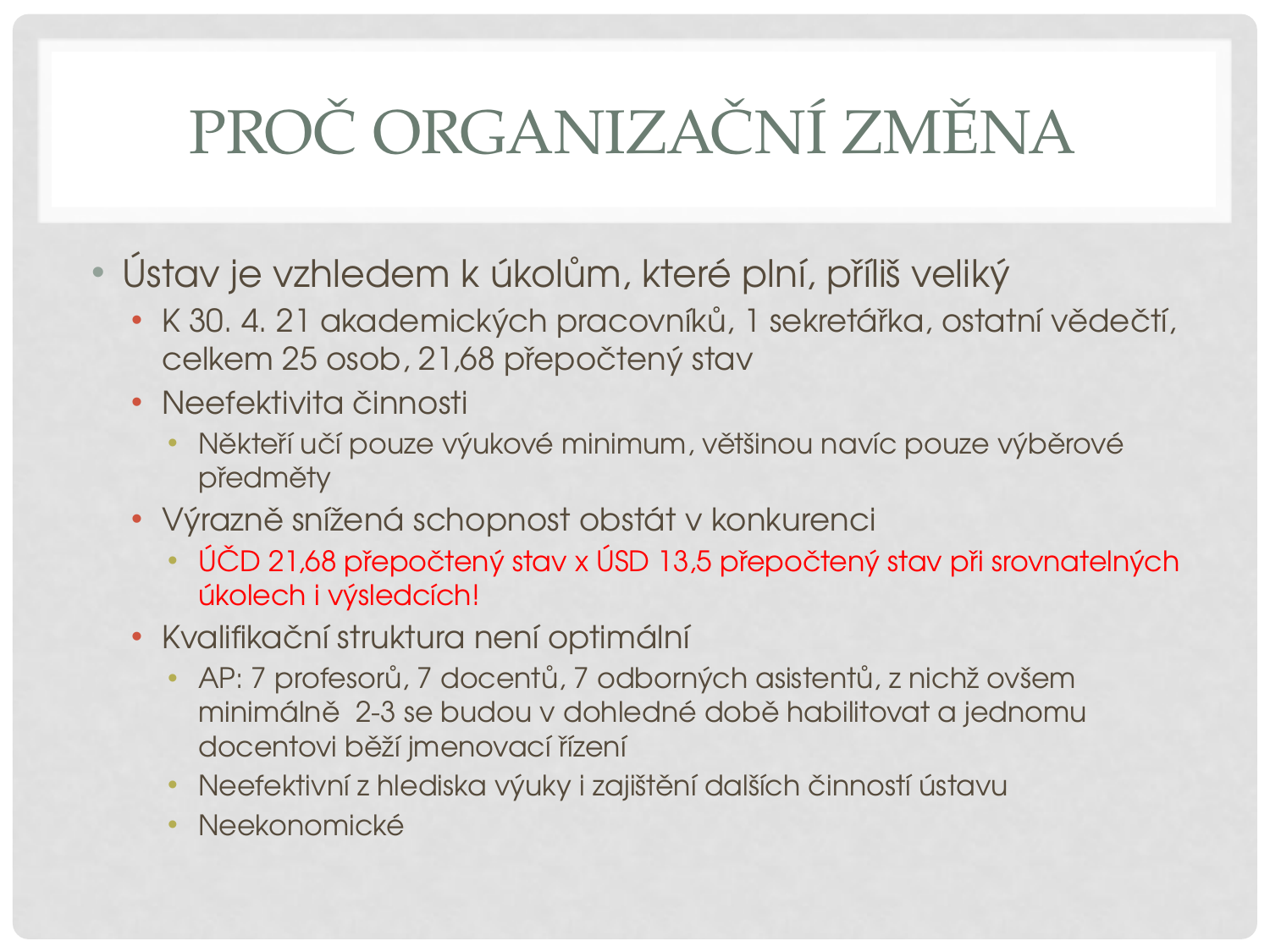

# Proč organizační změna
Ústav je vzhledem k úkolům, které plní, příliš veliký
K 30. 4. 21 akademických pracovníků, 1 sekretářka, ostatní vědečtí, celkem 25 osob, 21,68 přepočtený stav
Neefektivita činnosti
Někteří učí pouze výukové minimum, většinou navíc pouze výběrové předměty
Výrazně snížená schopnost obstát v konkurenci
ÚČD 21,68 přepočtený stav x ÚSD 13,5 přepočtený stav při srovnatelných úkolech i výsledcích!
Kvalifikační struktura není optimální
AP: 7 profesorů, 7 docentů, 7 odborných asistentů, z nichž ovšem minimálně  2-3 se budou v dohledné době habilitovat a jednomu docentovi běží jmenovací řízení
Neefektivní z hlediska výuky i zajištění dalších činností ústavu
Neekonomické